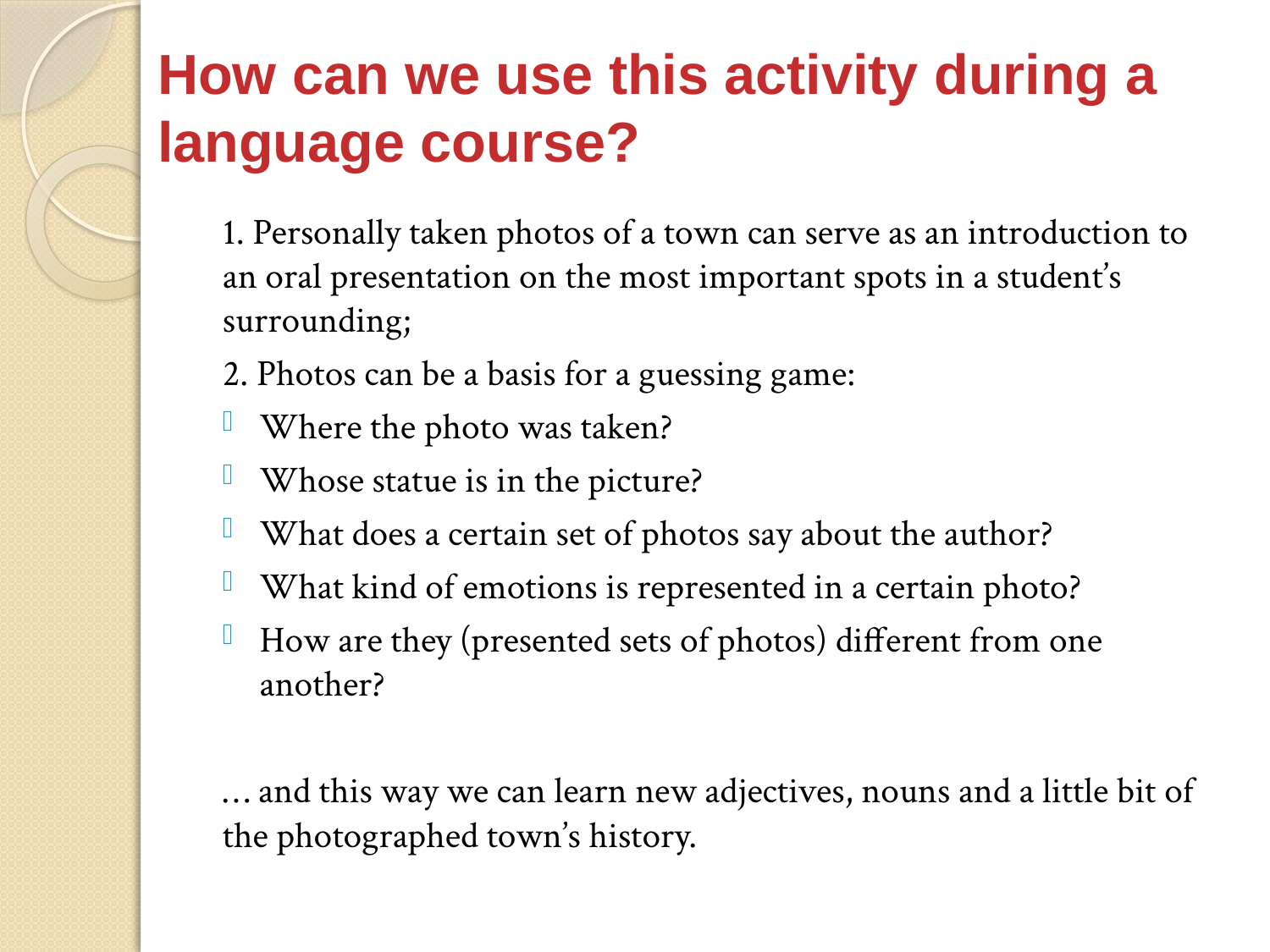

# How can we use this activity during a language course?
1. Personally taken photos of a town can serve as an introduction to an oral presentation on the most important spots in a student’s surrounding;
2. Photos can be a basis for a guessing game:
Where the photo was taken?
Whose statue is in the picture?
What does a certain set of photos say about the author?
What kind of emotions is represented in a certain photo?
How are they (presented sets of photos) different from one another?

… and this way we can learn new adjectives, nouns and a little bit of the photographed town’s history.